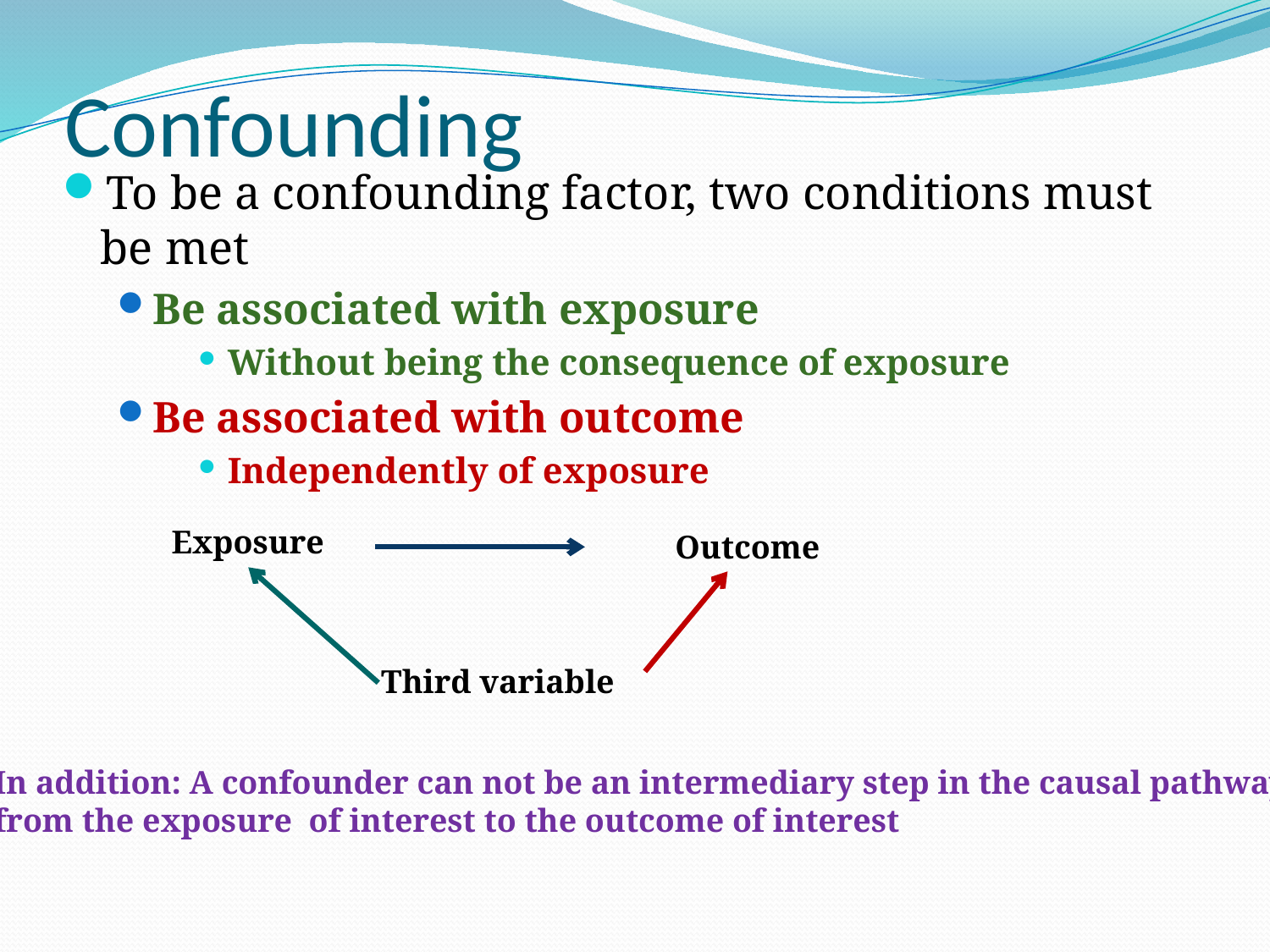

# Confounding
To be a confounding factor, two conditions must be met
Be associated with exposure
Without being the consequence of exposure
Be associated with outcome
Independently of exposure
Exposure
Outcome
Third variable
In addition: A confounder can not be an intermediary step in the causal pathway
from the exposure  of interest to the outcome of interest